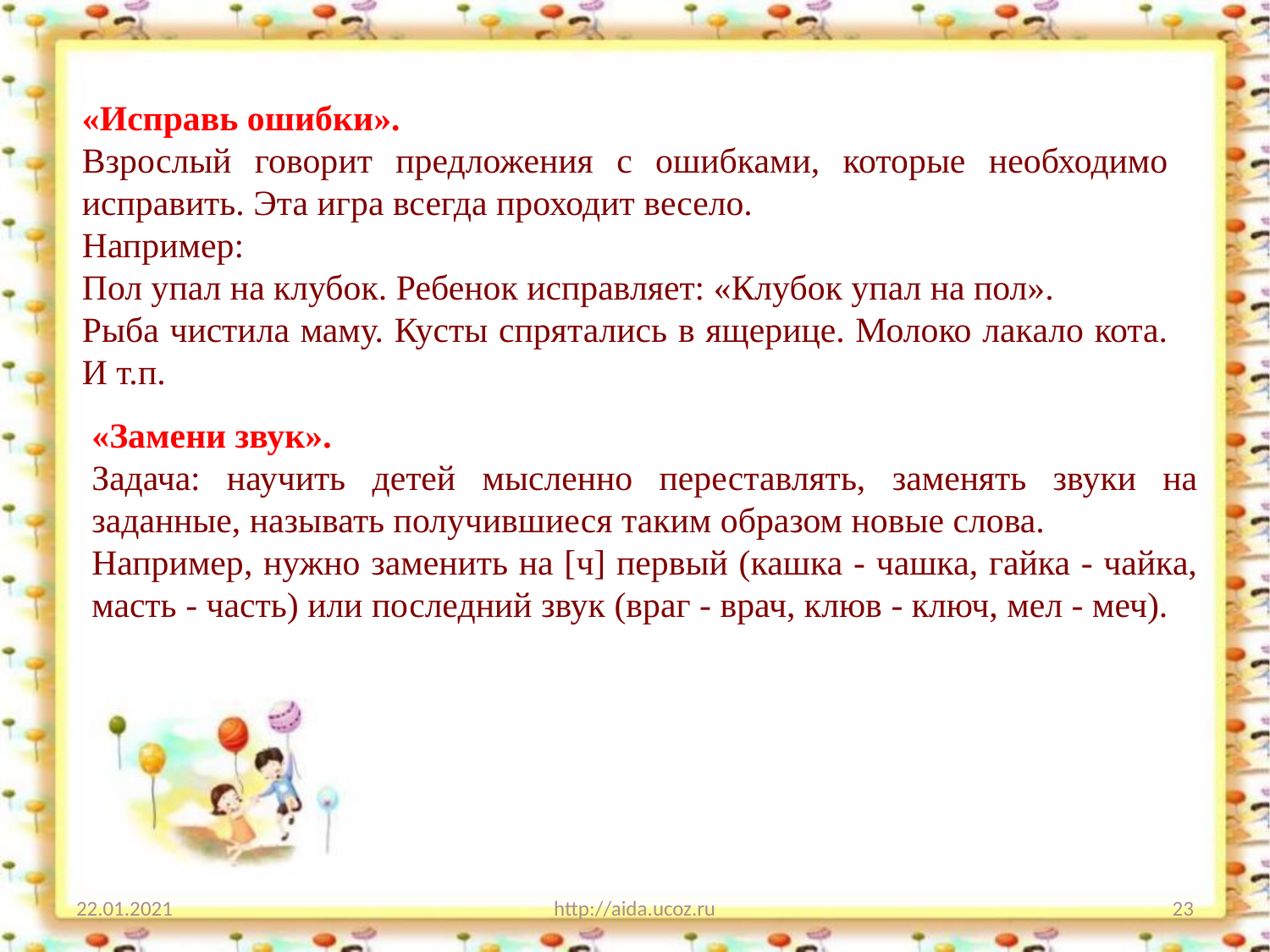

«Исправь ошибки».
Взрослый говорит предложения с ошибками, которые необходимо исправить. Эта игра всегда проходит весело.
Например:
Пол упал на клубок. Ребенок исправляет: «Клубок упал на пол».
Рыба чистила маму. Кусты спрятались в ящерице. Молоко лакало кота. И т.п.
«Замени звук».
Задача: научить детей мысленно переставлять, заменять звуки на заданные, называть получившиеся таким образом новые слова.
Например, нужно заменить на [ч] первый (кашка - чашка, гайка - чайка, масть - часть) или последний звук (враг - врач, клюв - ключ, мел - меч).

22.01.2021
http://aida.ucoz.ru
23